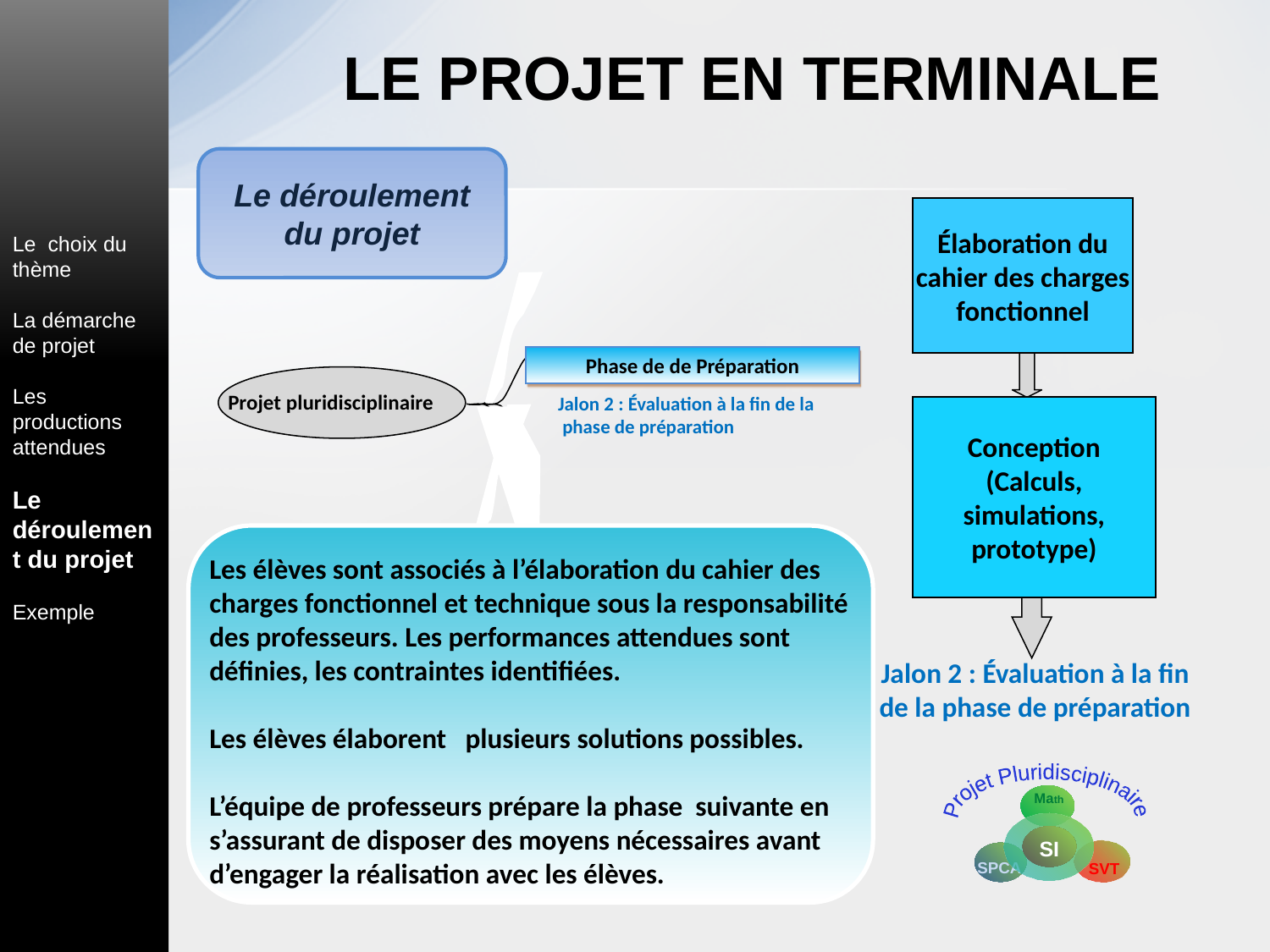

Le  choix du thème

La démarche de projet

Les productions attendues

Le déroulement du projet

Exemple

LE PROJET EN TERMINALE

Le déroulement du projet

Élaboration du cahier des charges fonctionnel

Phase de de Préparation

Jalon 2 : Évaluation à la fin de la
 phase de préparation
Projet pluridisciplinaire
Conception
(Calculs, simulations, prototype)

Les élèves sont associés à l’élaboration du cahier des charges fonctionnel et technique sous la responsabilité des professeurs. Les performances attendues sont définies, les contraintes identifiées.

Les élèves élaborent   plusieurs solutions possibles.

L’équipe de professeurs prépare la phase  suivante en s’assurant de disposer des moyens nécessaires avant d’engager la réalisation avec les élèves.

Jalon 2 : Évaluation à la fin de la phase de préparation
Projet Pluridisciplinaire
Math

SI

SPCA

SVT